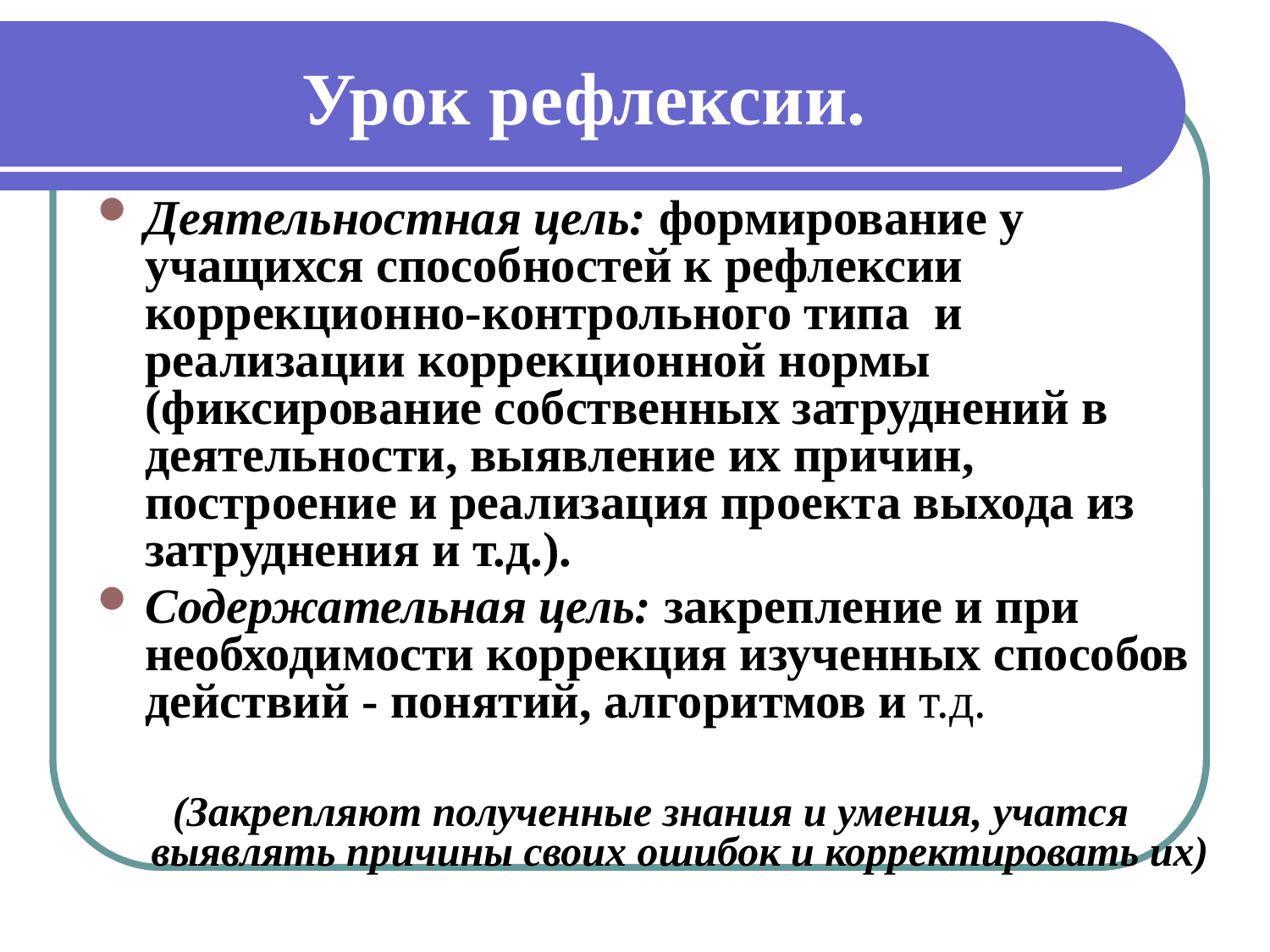

# Урок рефлексии.
Деятельностная цель: формирование у учащихся способностей к рефлексии коррекционно-контрольного типа  и реализации коррекционной нормы (фиксирование собственных затруднений в деятельности, выявление их причин, построение и реализация проекта выхода из затруднения и т.д.).
Содержательная цель: закрепление и при необходимости коррекция изученных способов действий - понятий, алгоритмов и т.д.

(Закрепляют полученные знания и умения, учатся  выявлять причины своих ошибок и корректировать их)